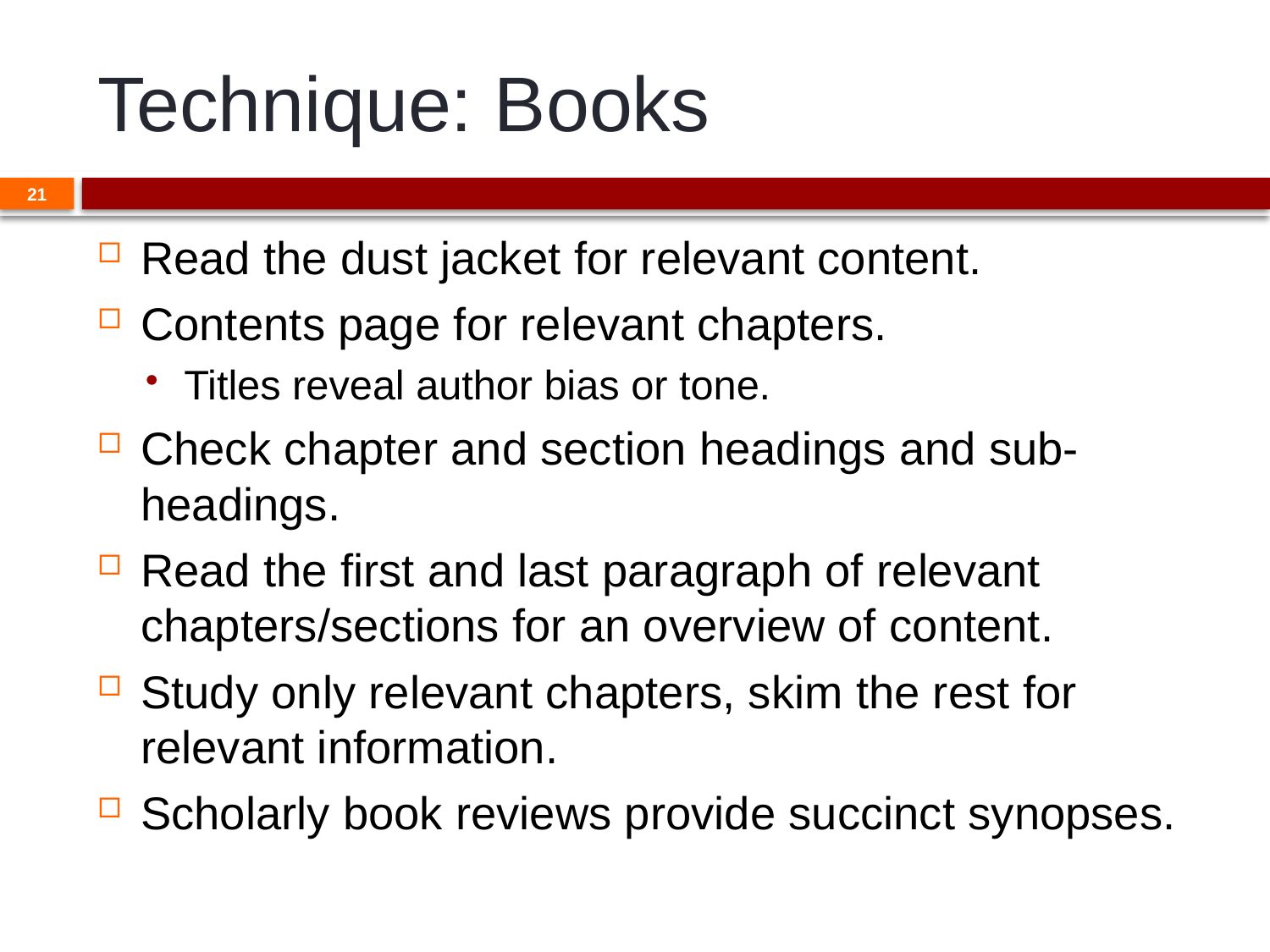

# Technique: Books
21
Read the dust jacket for relevant content.
Contents page for relevant chapters.
Titles reveal author bias or tone.
Check chapter and section headings and sub-headings.
Read the first and last paragraph of relevant chapters/sections for an overview of content.
Study only relevant chapters, skim the rest for relevant information.
Scholarly book reviews provide succinct synopses.